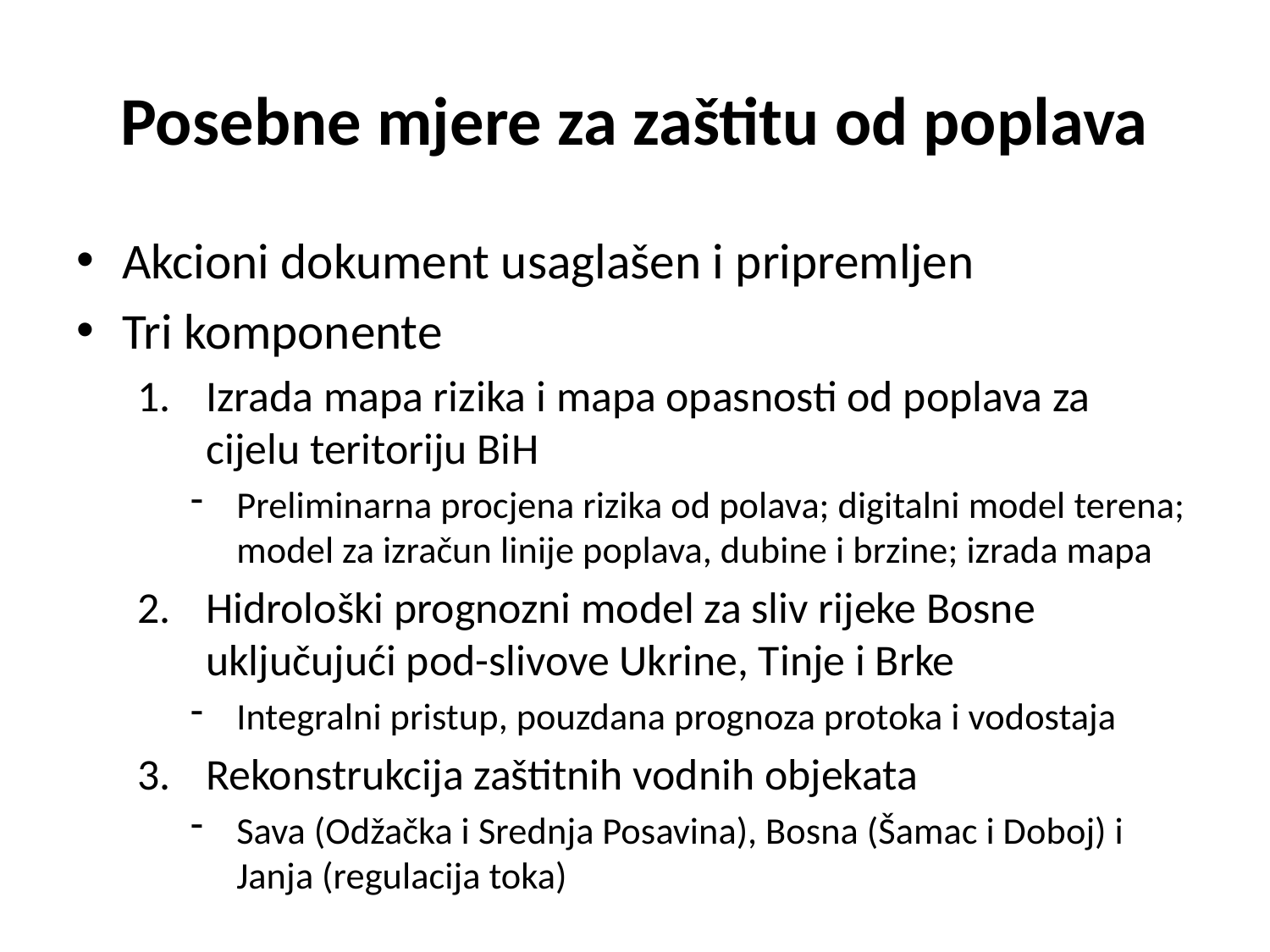

# Posebne mjere za zaštitu od poplava
Akcioni dokument usaglašen i pripremljen
Tri komponente
Izrada mapa rizika i mapa opasnosti od poplava za cijelu teritoriju BiH
Preliminarna procjena rizika od polava; digitalni model terena; model za izračun linije poplava, dubine i brzine; izrada mapa
Hidrološki prognozni model za sliv rijeke Bosne uključujući pod-slivove Ukrine, Tinje i Brke
Integralni pristup, pouzdana prognoza protoka i vodostaja
Rekonstrukcija zaštitnih vodnih objekata
Sava (Odžačka i Srednja Posavina), Bosna (Šamac i Doboj) i Janja (regulacija toka)